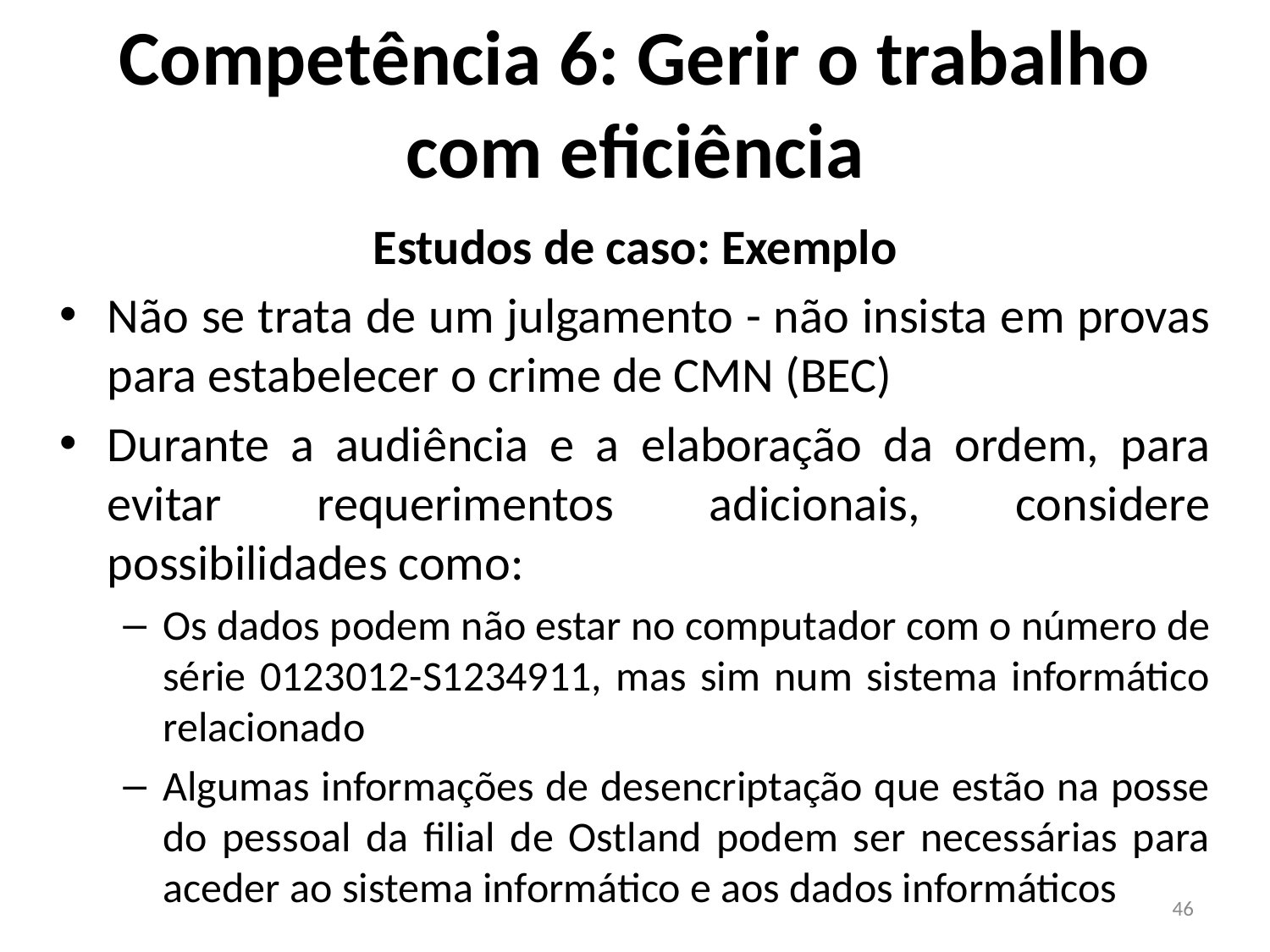

# Competência 6: Gerir o trabalho com eficiência
Estudos de caso: Exemplo
Não se trata de um julgamento - não insista em provas para estabelecer o crime de CMN (BEC)
Durante a audiência e a elaboração da ordem, para evitar requerimentos adicionais, considere possibilidades como:
Os dados podem não estar no computador com o número de série 0123012-S1234911, mas sim num sistema informático relacionado
Algumas informações de desencriptação que estão na posse do pessoal da filial de Ostland podem ser necessárias para aceder ao sistema informático e aos dados informáticos
46